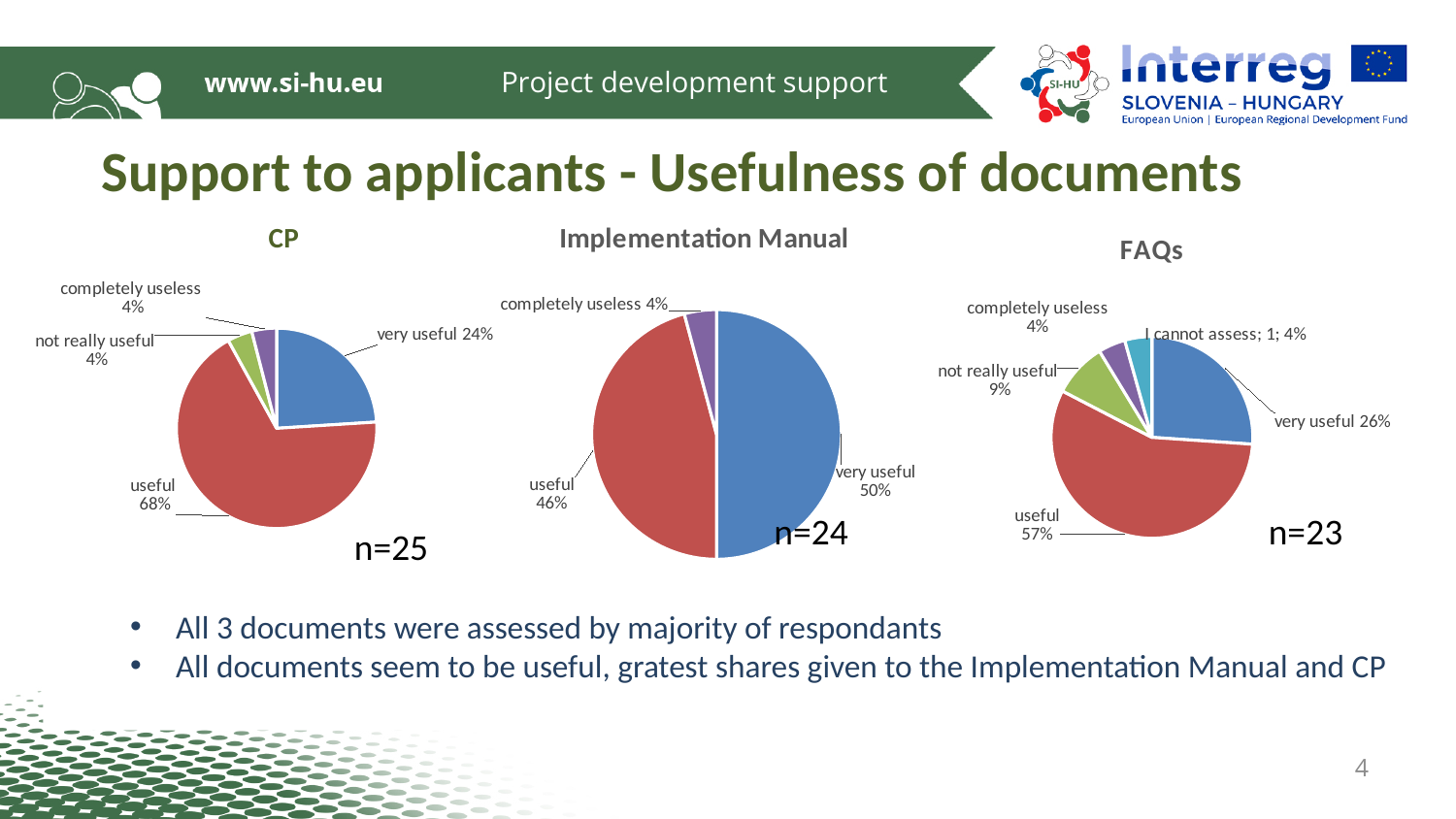

Project development support
# Support to applicants - Usefulness of documents

### Chart: CP

| Category | CP |
|---|---|
| very useful | 6.0 |
| useful | 17.0 |
| not really useful | 1.0 |
| completely useless | 1.0 |
| I cannot assess | 0.0 |

### Chart: Implementation Manual

| Category | Implementation Manual |
|---|---|
| very useful | 12.0 |
| useful | 11.0 |
| not really useful | 0.0 |
| completely useless | 1.0 |
| I cannot assess | 0.0 |

### Chart: FAQs

| Category | FAQs |
|---|---|
| very useful | 6.0 |
| useful | 13.0 |
| not really useful | 2.0 |
| completely useless | 1.0 |
| I cannot assess | 1.0 |
n=24
n=23
n=25

All 3 documents were assessed by majority of respondants
All documents seem to be useful, gratest shares given to the Implementation Manual and CP

4